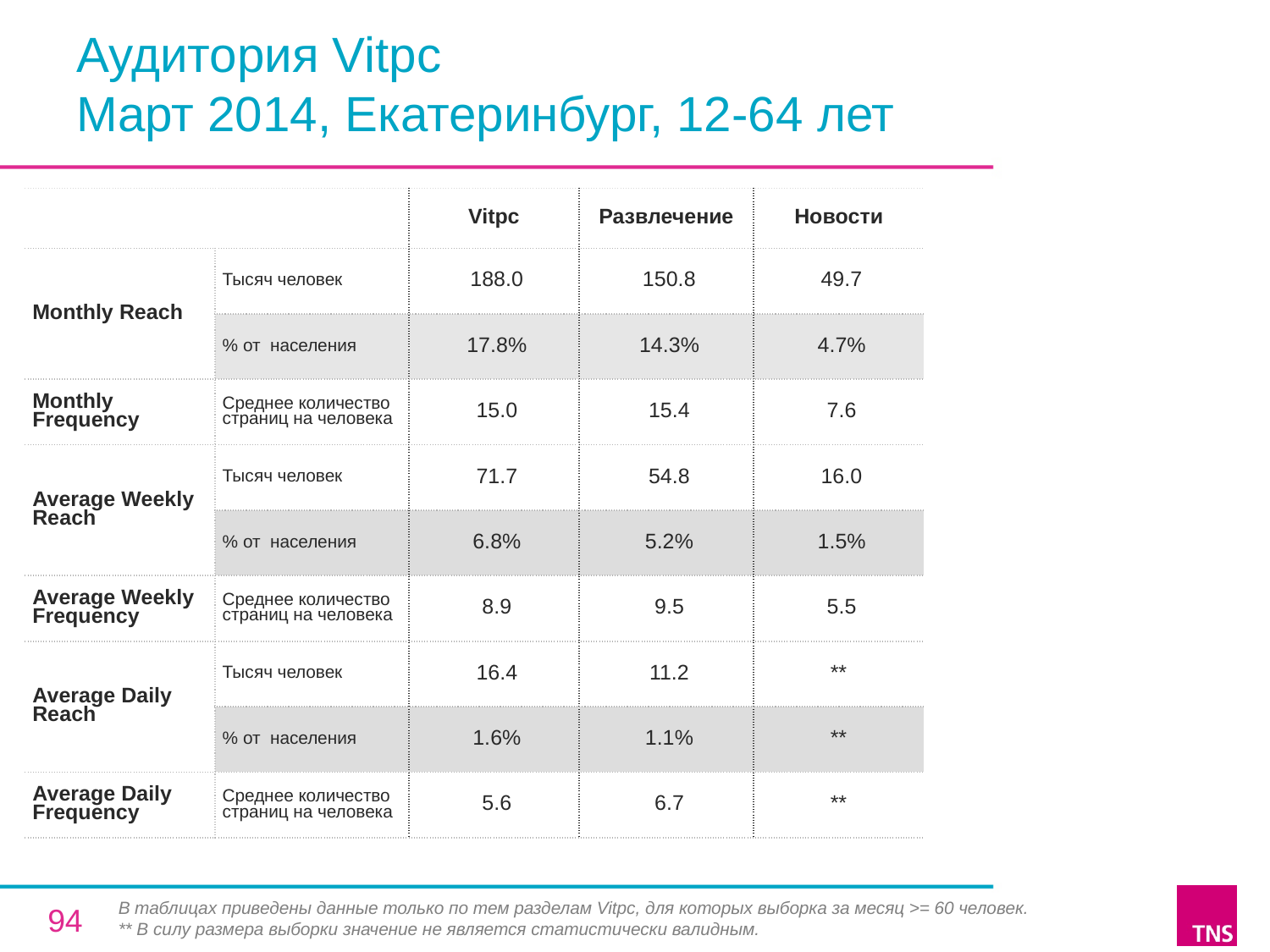

# Аудитория Vitpc Март 2014, Екатеринбург, 12-64 лет
|  |  | Vitpc | Развлечение | Новости |
| --- | --- | --- | --- | --- |
| Monthly Reach | Тысяч человек | 188.0 | 150.8 | 49.7 |
|  | % от населения | 17.8% | 14.3% | 4.7% |
| Monthly Frequency | Среднее количество страниц на человека | 15.0 | 15.4 | 7.6 |
| Average Weekly Reach | Тысяч человек | 71.7 | 54.8 | 16.0 |
|  | % от населения | 6.8% | 5.2% | 1.5% |
| Average Weekly Frequency | Среднее количество страниц на человека | 8.9 | 9.5 | 5.5 |
| Average Daily Reach | Тысяч человек | 16.4 | 11.2 | \*\* |
|  | % от населения | 1.6% | 1.1% | \*\* |
| Average Daily Frequency | Среднее количество страниц на человека | 5.6 | 6.7 | \*\* |
В таблицах приведены данные только по тем разделам Vitpc, для которых выборка за месяц >= 60 человек.
** В силу размера выборки значение не является статистически валидным.
94